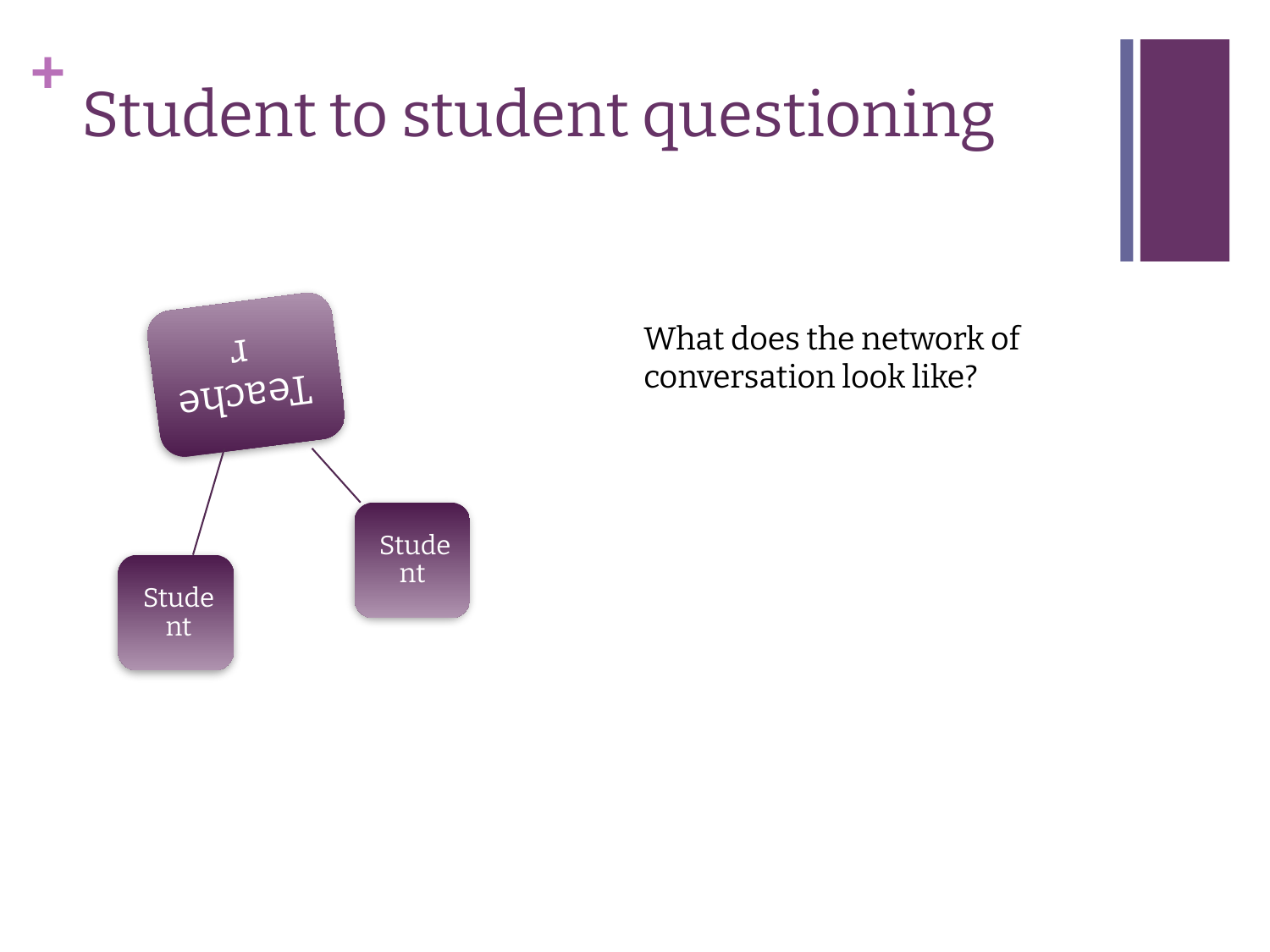

# Student to student questioning
Teacher
Student
Student
What does the network of conversation look like?